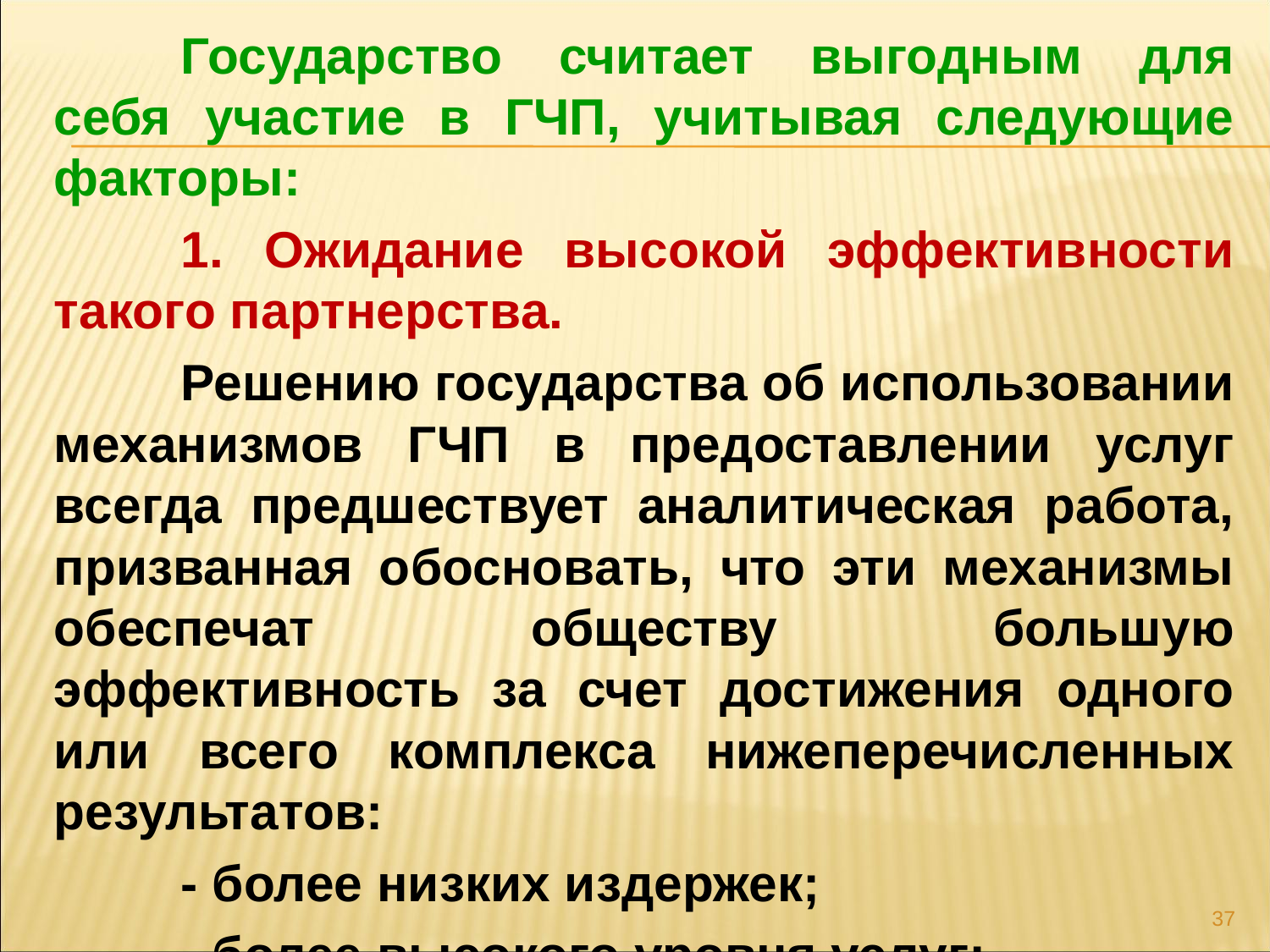

Государство считает выгодным для себя участие в ГЧП, учитывая следующие факторы:
	1. Ожидание высокой эффективности такого партнерства.
	Решению государства об использовании механизмов ГЧП в предоставлении услуг всегда предшествует аналитическая работа, призванная обосновать, что эти механизмы обеспечат обществу большую эффективность за счет достижения одного или всего комплекса нижеперечисленных результатов:
	- более низких издержек;
	- более высокого уровня услуг;
	- снижения рисков.

37